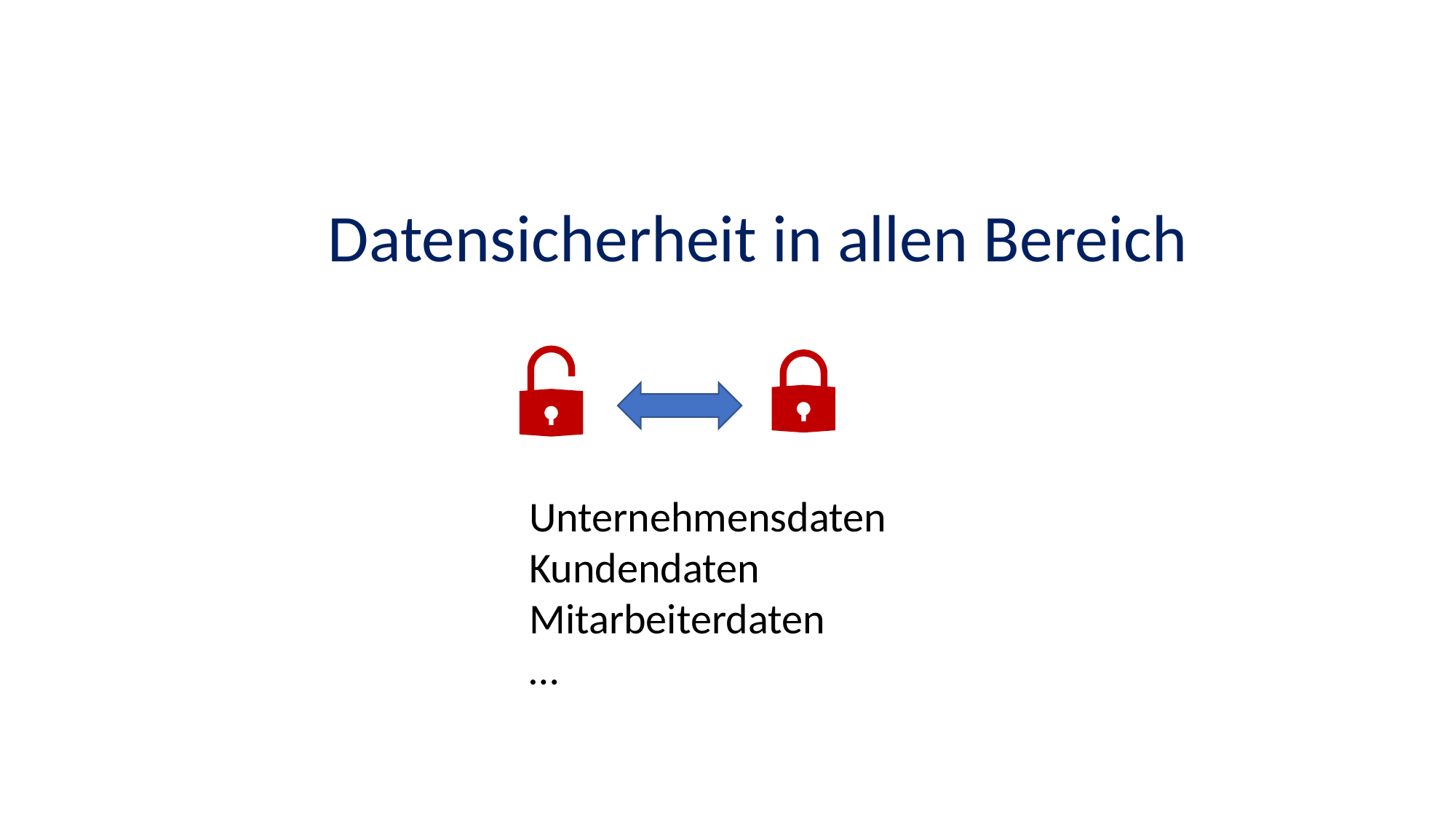

Datensicherheit in allen Bereich

Unternehmensdaten
Kundendaten
Mitarbeiterdaten
…